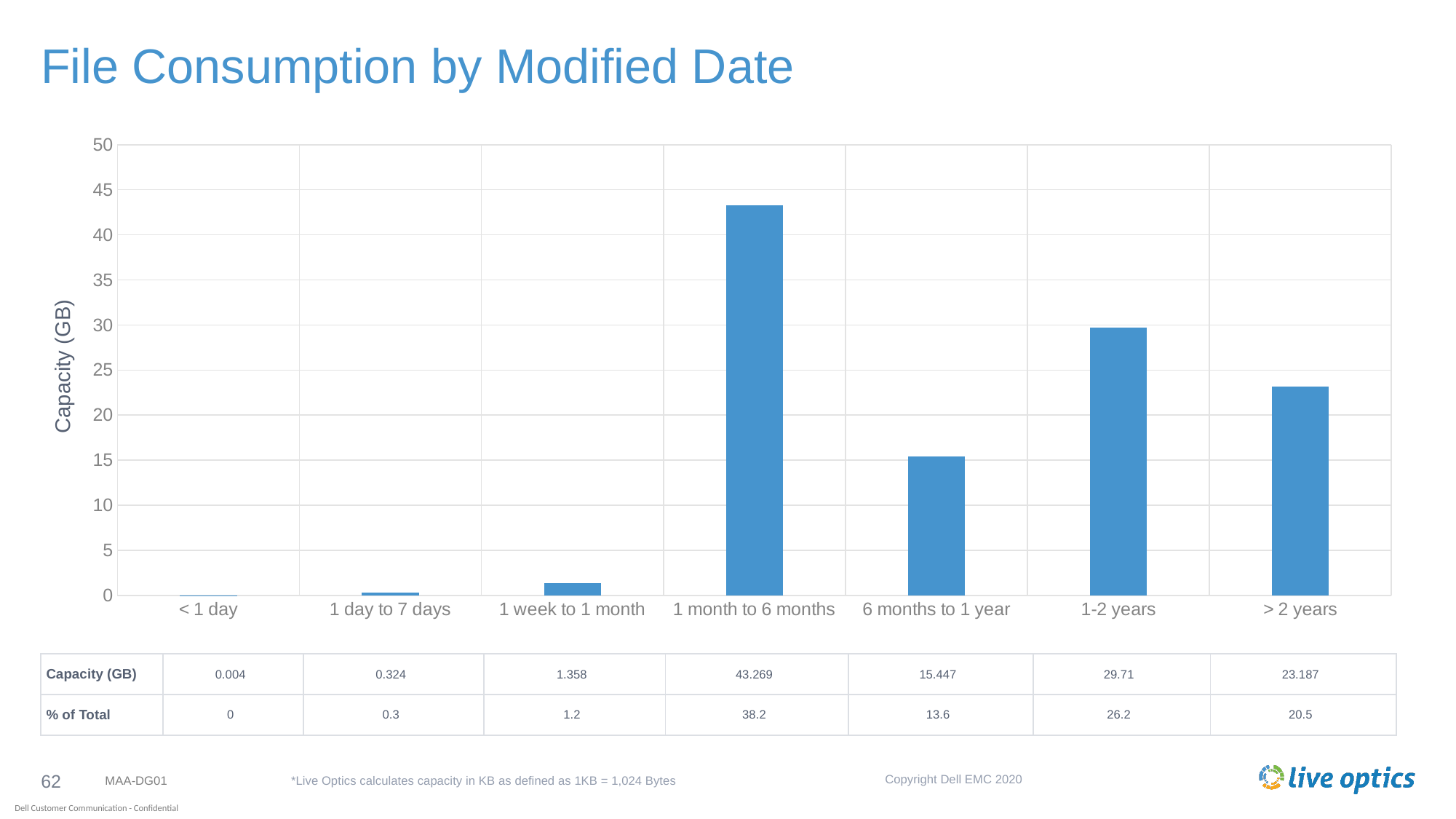

# File Consumption by Modified Date

### Chart

| Category | Size (GB) |
|---|---|
| < 1 day | 0.004 |
| 1 day to 7 days | 0.324 |
| 1 week to 1 month | 1.358 |
| 1 month to 6 months | 43.269 |
| 6 months to 1 year | 15.447 |
| 1-2 years | 29.71 |
| > 2 years | 23.187 |
Capacity (GB)
| Capacity (GB) | 0.004 | 0.324 | 1.358 | 43.269 | 15.447 | 29.71 | 23.187 |
| --- | --- | --- | --- | --- | --- | --- | --- |
| % of Total | 0 | 0.3 | 1.2 | 38.2 | 13.6 | 26.2 | 20.5 |